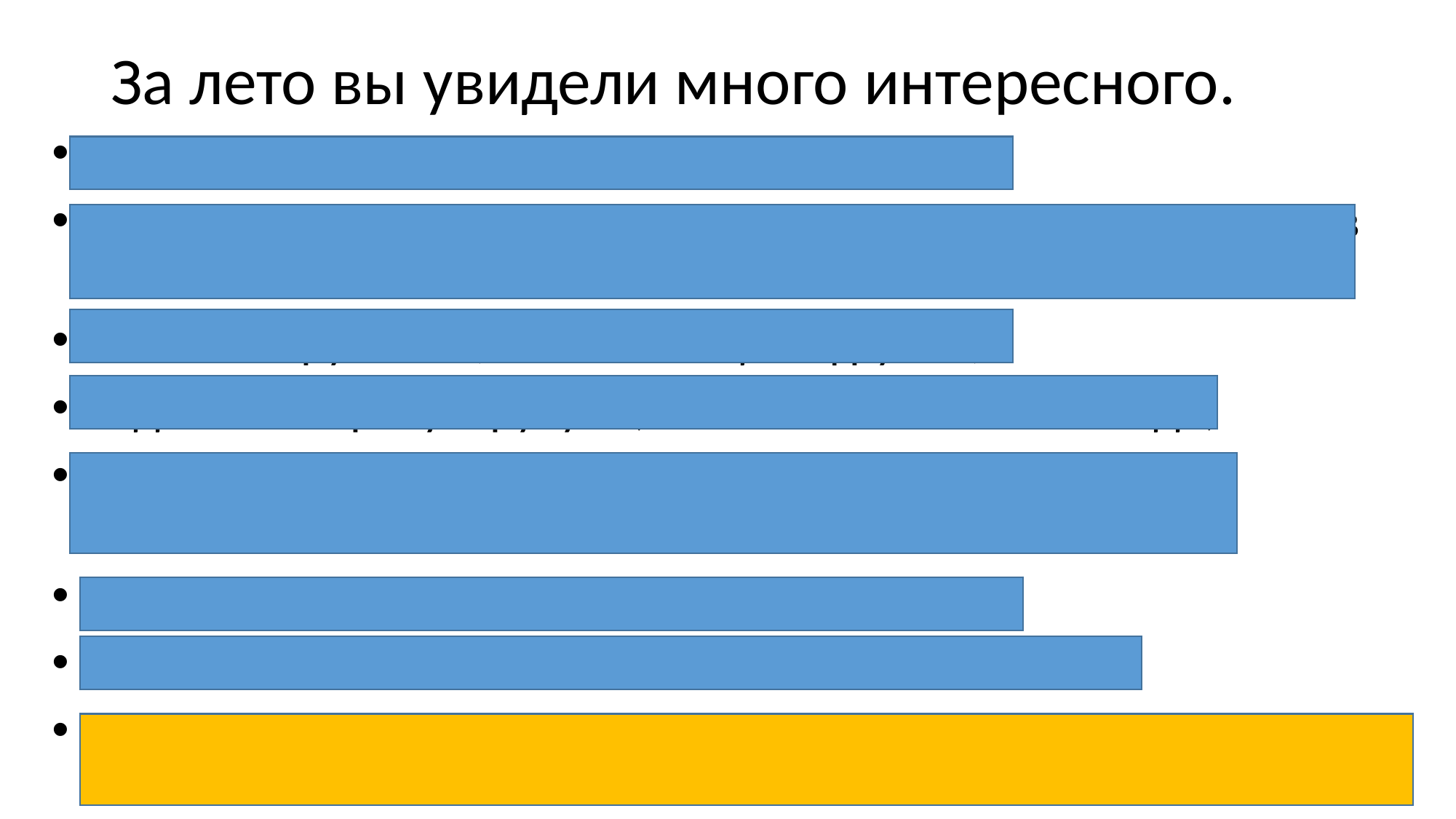

# За лето вы увидели много интересного.
Похлопайте в ладоши те, кто загорал летом;
Поднимите левую руку те, кто купался в речке, на пруду или в море;
помашите рукой те, кто ел овощи и фрукты;
Поднимите правую руку те, кто катался на велосипеде;
Поднимите обе руки те, кто ездил в гости к бабушкам и дедушкам;
покивайте головой те, кто вырос за лето;
постучите по коленкам те, кто читал летом книги.
Ну и вы все, конечно же, поумнели и соскучились по друзьям и школе.